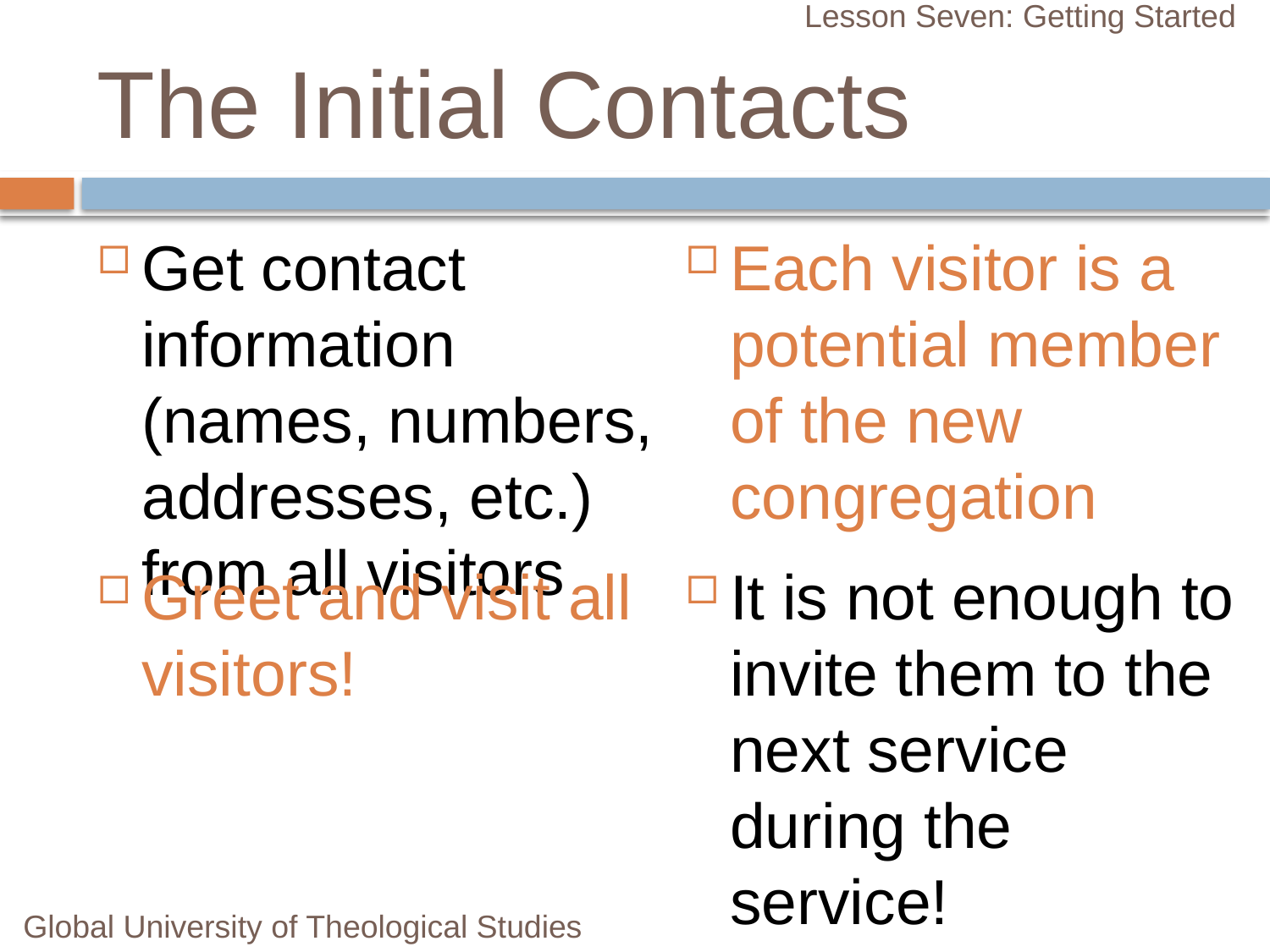

Lesson Seven: Getting Started
# The Initial Contacts
Get contact information (names, numbers, addresses, etc.) from all visitors
Each visitor is a potential member of the new congregation
Greet and visit all visitors!
It is not enough to invite them to the next service during the service!
Global University of Theological Studies